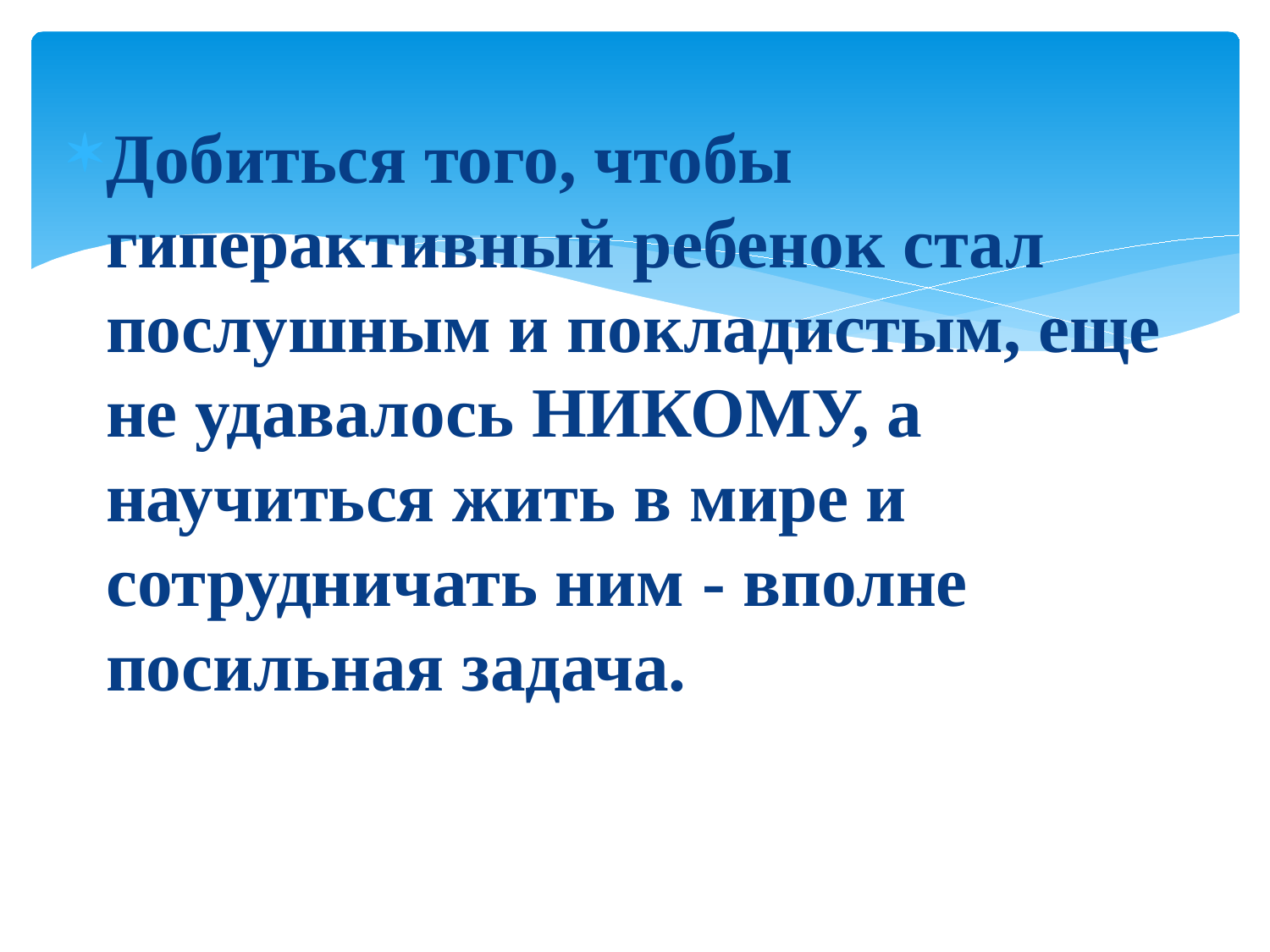

Добиться того, чтобы гиперактивный ребенок стал послушным и покладистым, еще не удавалось НИКОМУ, а научиться жить в мире и сотрудничать ним - вполне посильная задача.